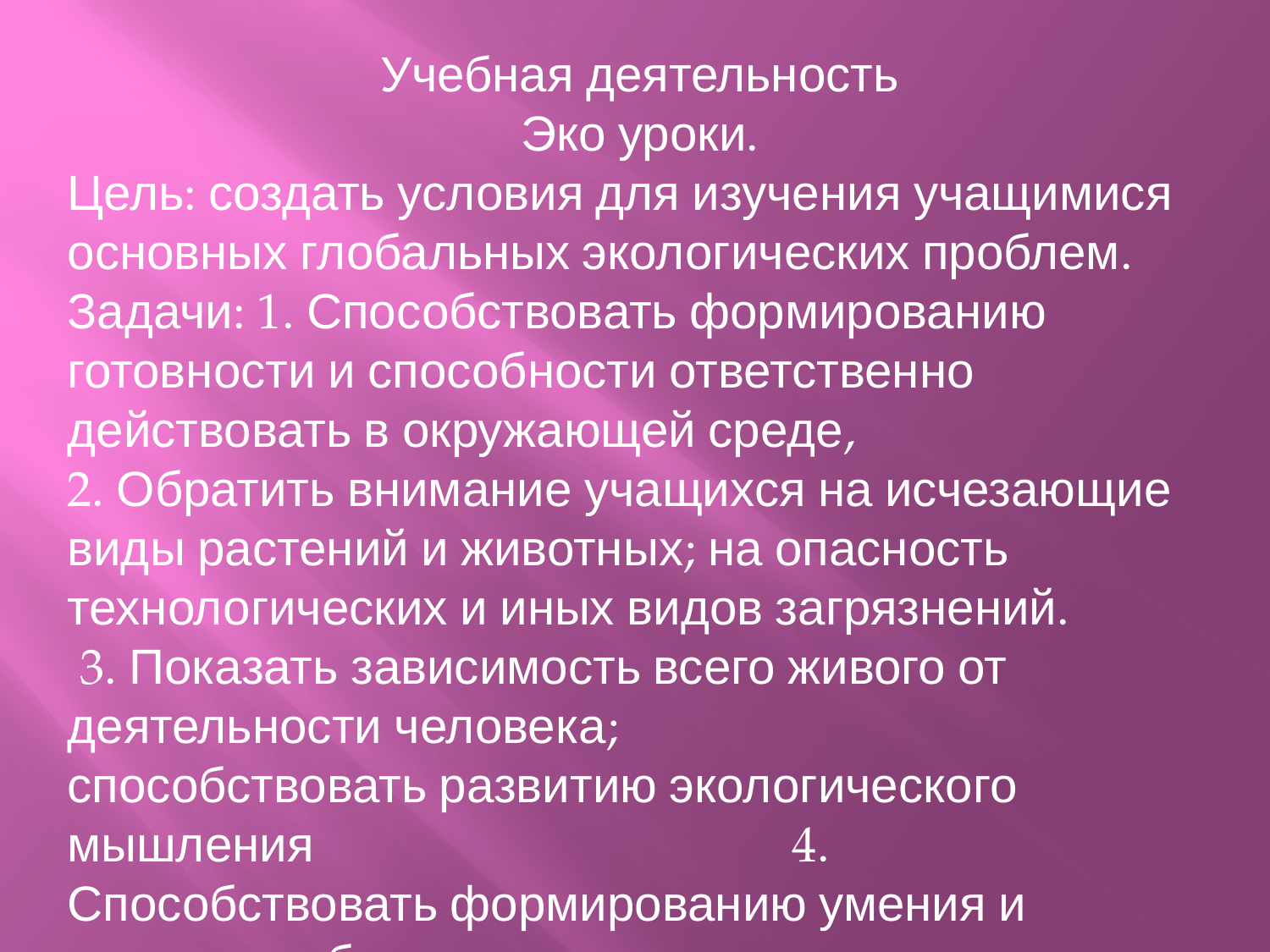

Учебная деятельность
Эко уроки.
Цель: создать условия для изучения учащимися основных глобальных экологических проблем.
Задачи: 1. Способствовать формированию готовности и способности ответственно действовать в окружающей среде,
2. Обратить внимание учащихся на исчезающие виды растений и животных; на опасность технологических и иных видов загрязнений.
 3. Показать зависимость всего живого от деятельности человека;
способствовать развитию экологического мышления                                       4. Способствовать формированию умения и навыков работы с различными источниками информации.